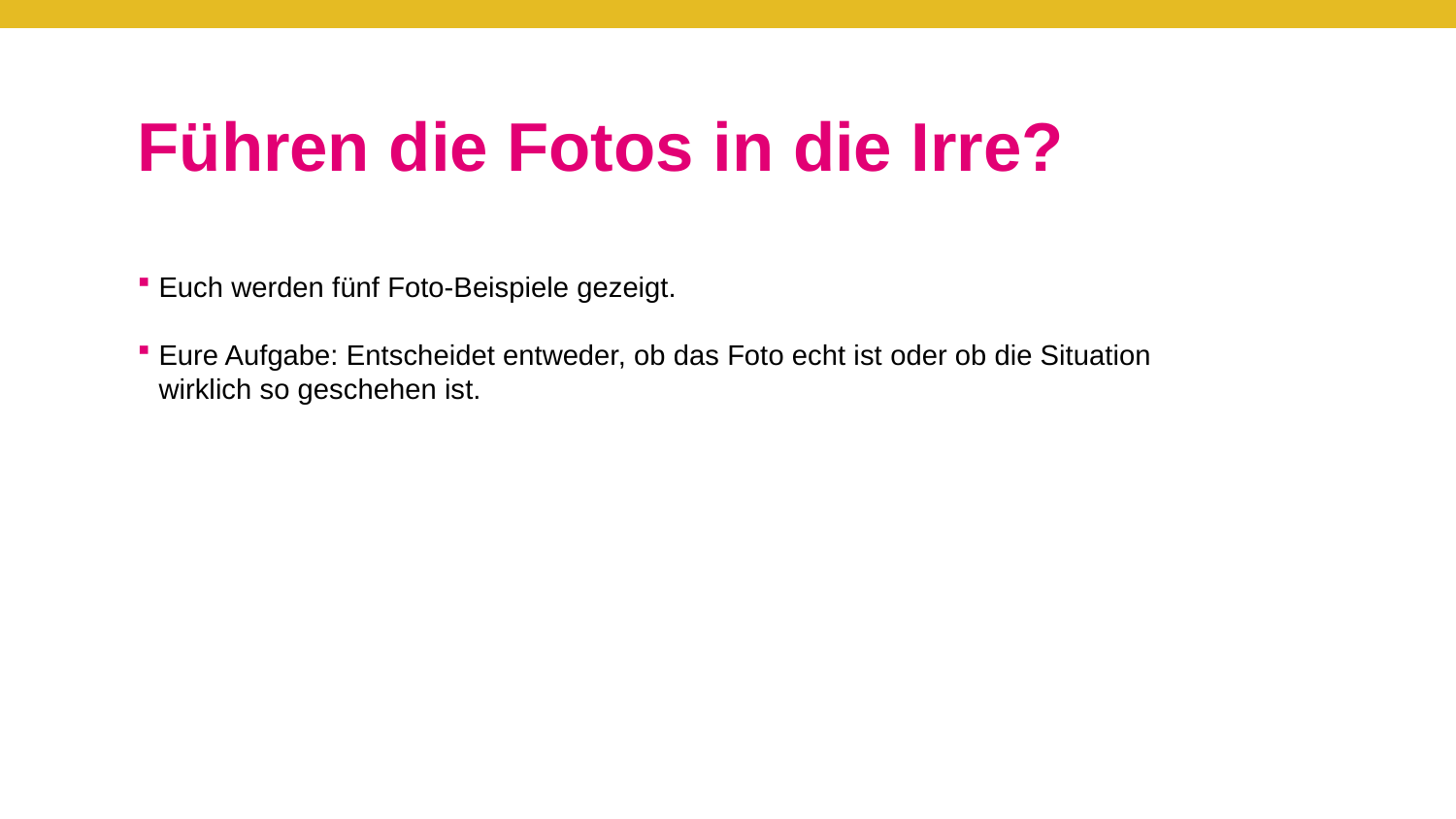

# Führen die Fotos in die Irre?
Euch werden fünf Foto-Beispiele gezeigt.

Eure Aufgabe: Entscheidet entweder, ob das Foto echt ist oder ob die Situation wirklich so geschehen ist.